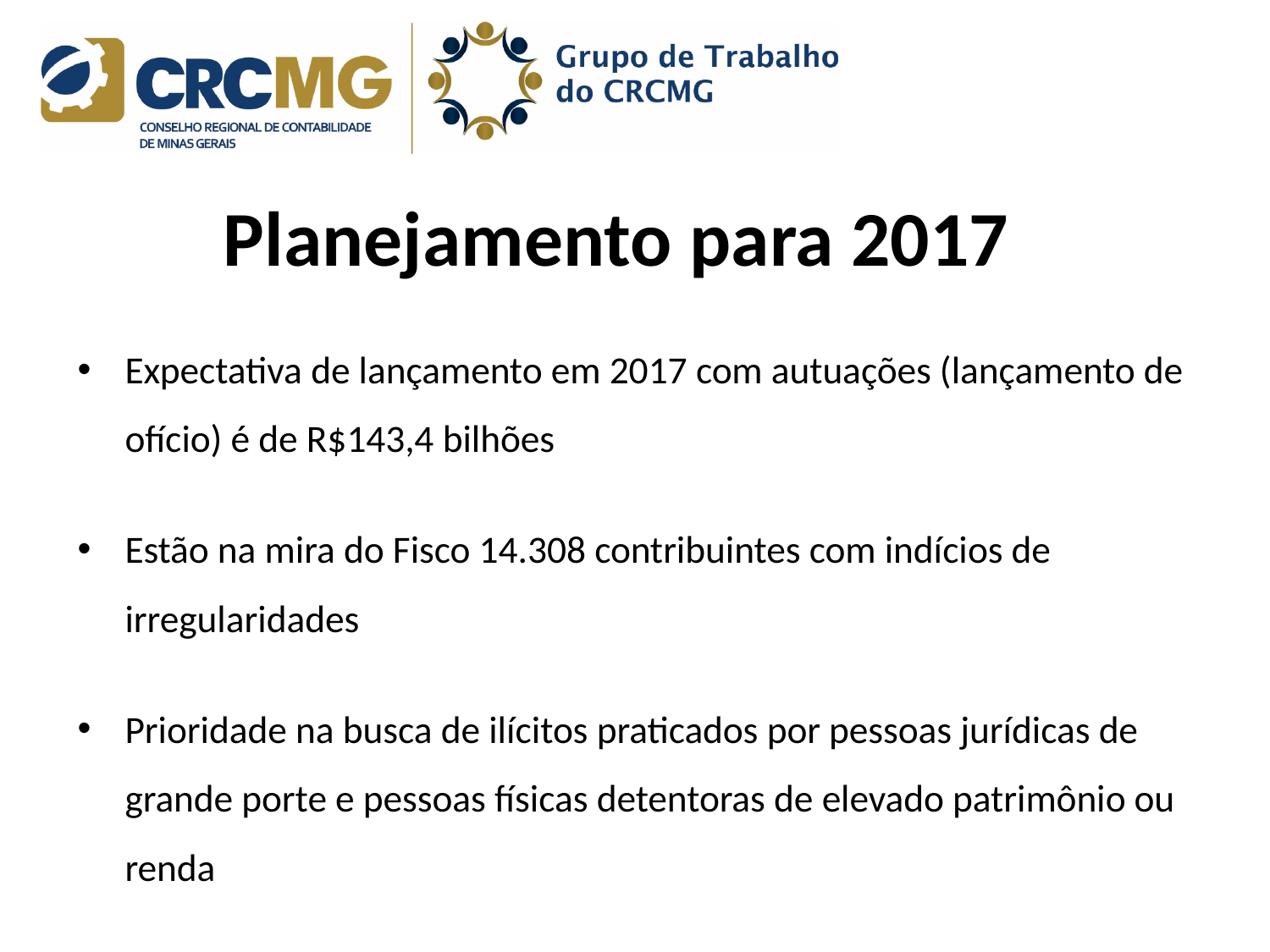

# Planejamento para 2017
Expectativa de lançamento em 2017 com autuações (lançamento de ofício) é de R$143,4 bilhões
Estão na mira do Fisco 14.308 contribuintes com indícios de irregularidades
Prioridade na busca de ilícitos praticados por pessoas jurídicas de grande porte e pessoas físicas detentoras de elevado patrimônio ou renda